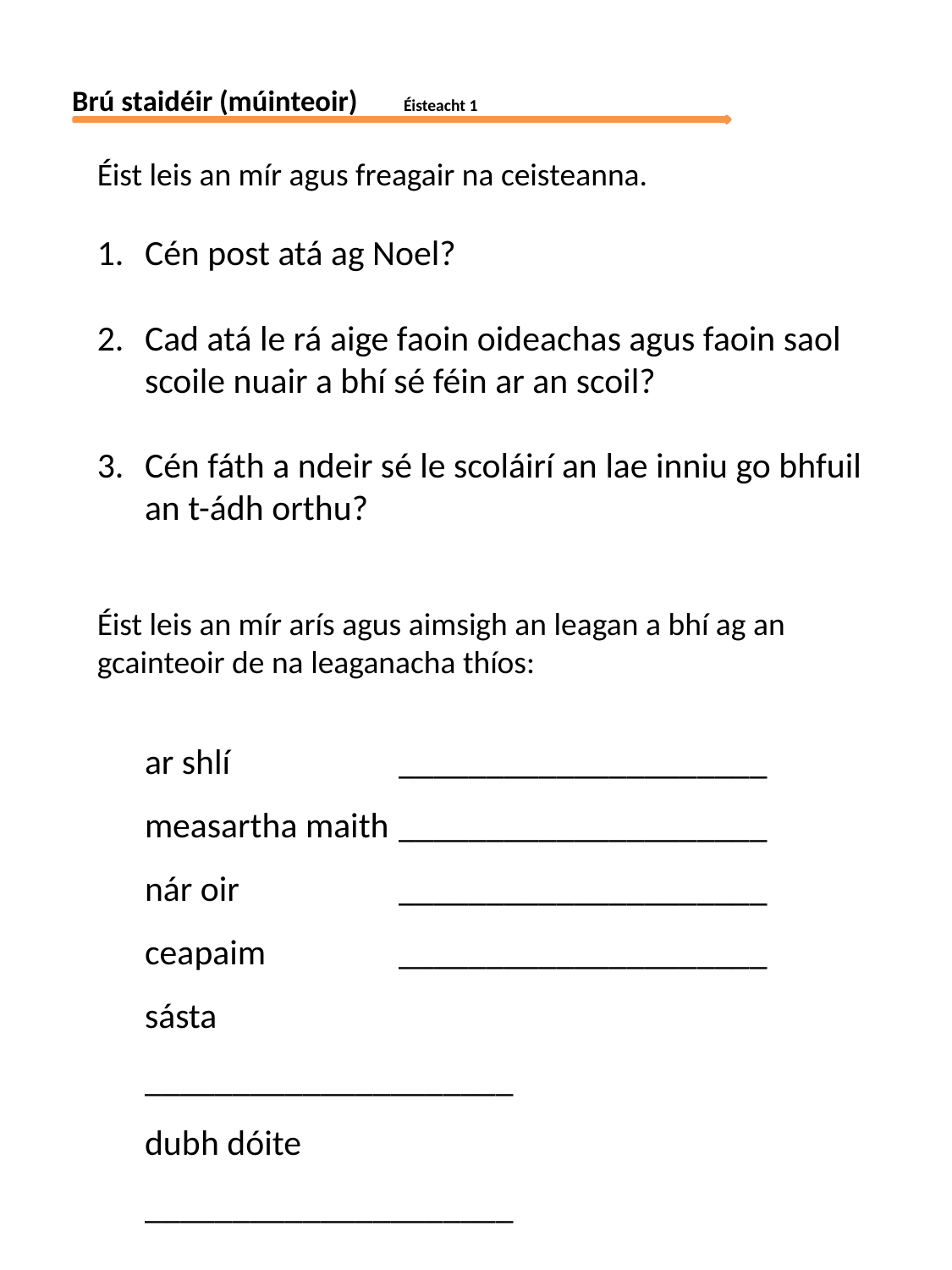

Brú staidéir (múinteoir) 	   Éisteacht 1

Éist leis an mír agus freagair na ceisteanna.

Cén post atá ag Noel?

Cad atá le rá aige faoin oideachas agus faoin saol scoile nuair a bhí sé féin ar an scoil?

Cén fáth a ndeir sé le scoláirí an lae inniu go bhfuil an t-ádh orthu?

Éist leis an mír arís agus aimsigh an leagan a bhí ag an
gcainteoir de na leaganacha thíos:

	ar shlí		_____________________
	measartha maith	_____________________
	nár oir		_____________________
	ceapaim		_____________________
	sásta			_____________________
	dubh dóite 		_____________________